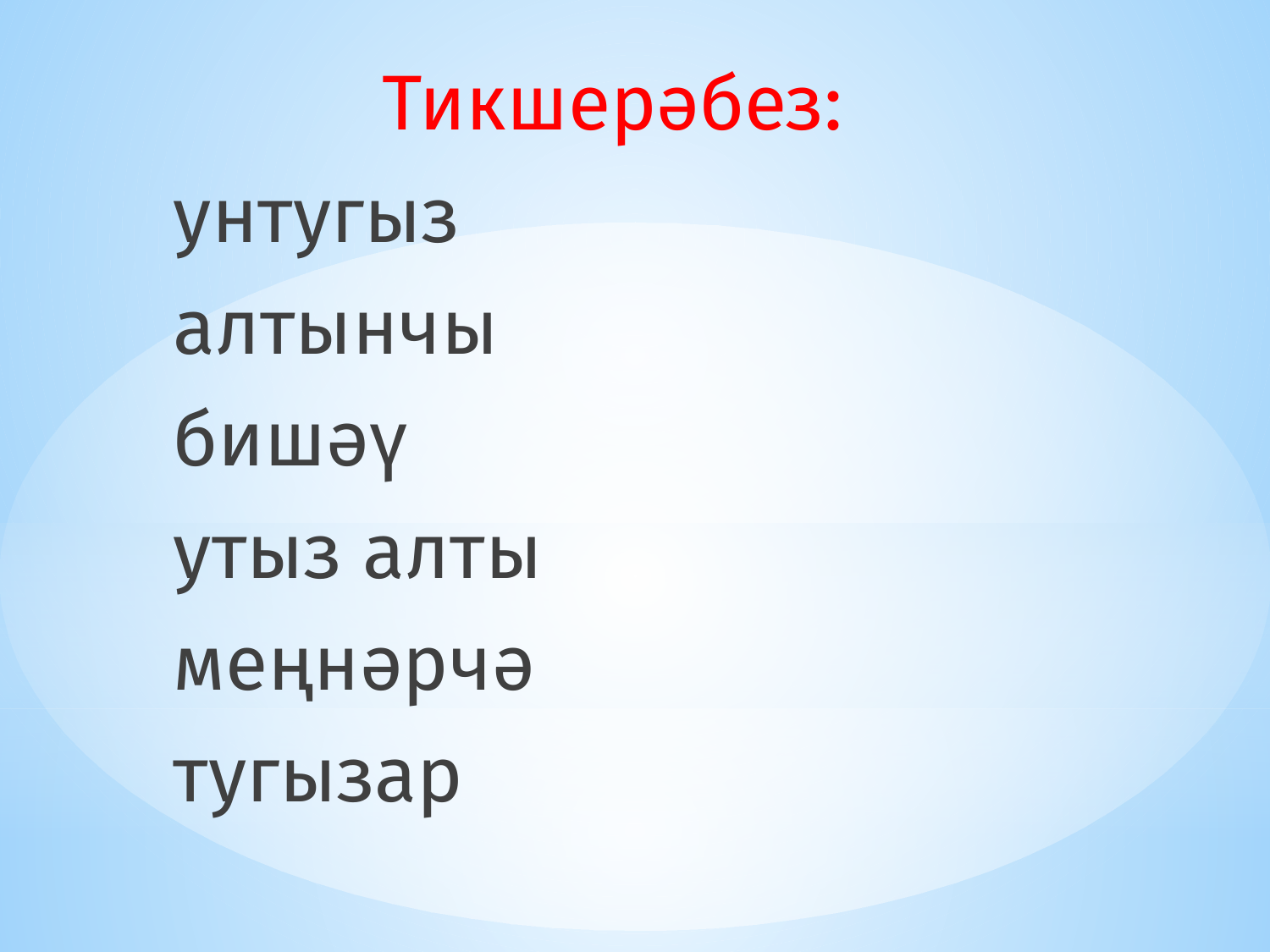

Тикшерәбез:
унтугыз
алтынчы
бишәү
утыз алты
меңнәрчә
тугызар